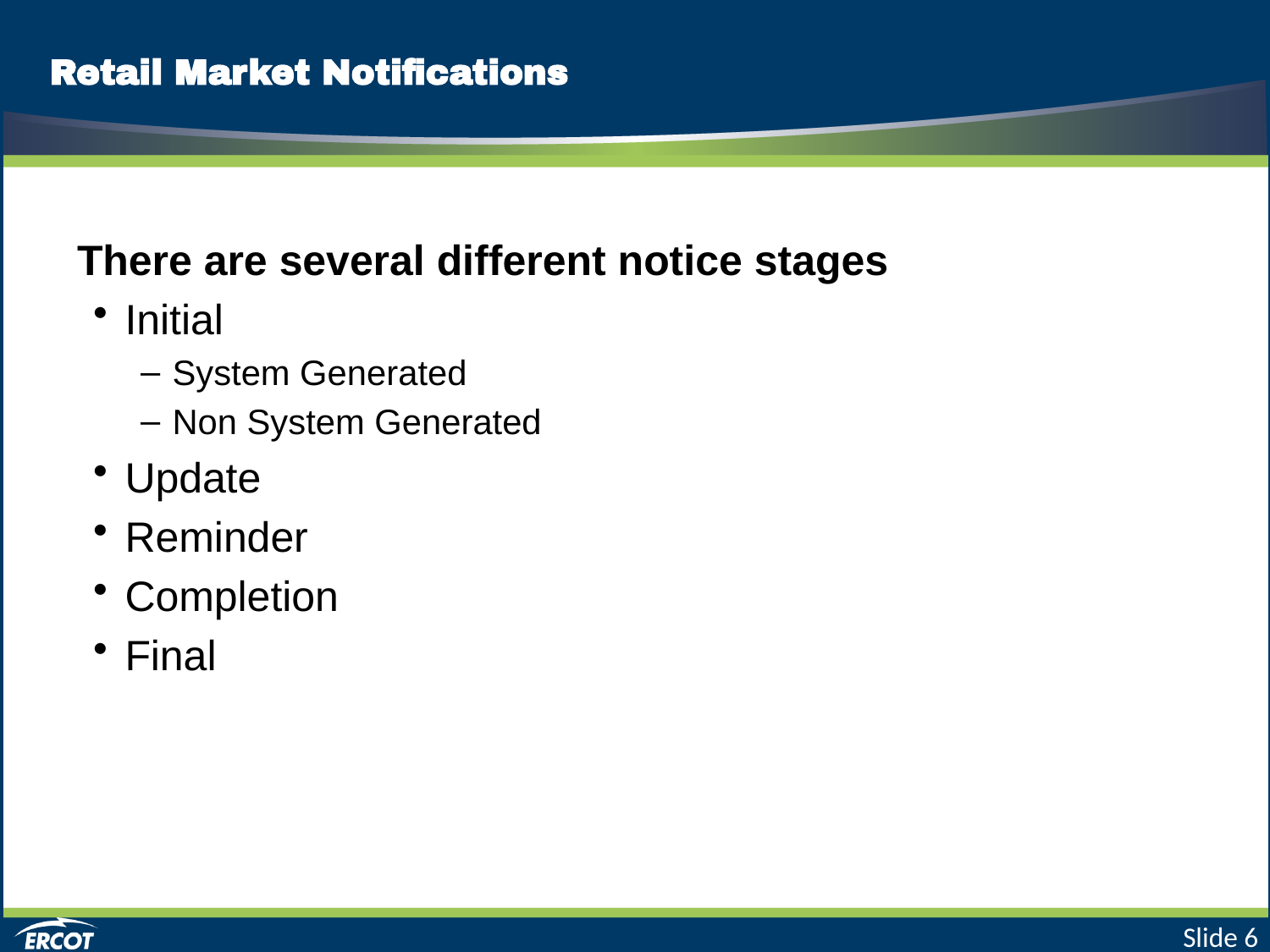

# Retail Market Notifications
There are several different notice stages
Initial
System Generated
Non System Generated
Update
Reminder
Completion
Final